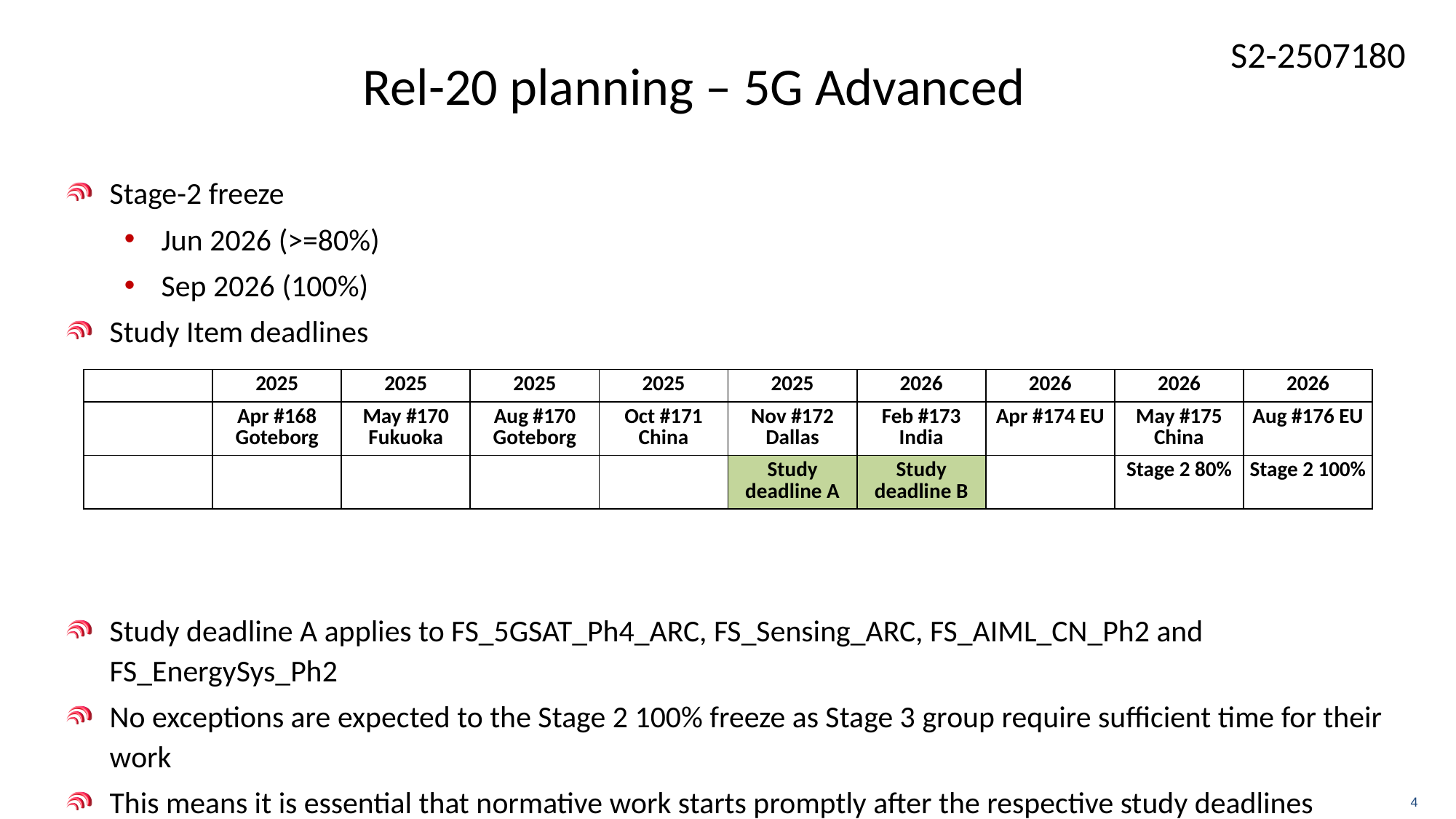

# Rel-20 planning – 5G Advanced
Stage-2 freeze
Jun 2026 (>=80%)
Sep 2026 (100%)
Study Item deadlines

Study deadline A applies to FS_5GSAT_Ph4_ARC, FS_Sensing_ARC, FS_AIML_CN_Ph2 and FS_EnergySys_Ph2
No exceptions are expected to the Stage 2 100% freeze as Stage 3 group require sufficient time for their work
This means it is essential that normative work starts promptly after the respective study deadlines
|  | 2025 | 2025 | 2025 | 2025 | 2025 | 2026 | 2026 | 2026 | 2026 |
| --- | --- | --- | --- | --- | --- | --- | --- | --- | --- |
|  | Apr #168 Goteborg | May #170 Fukuoka | Aug #170 Goteborg | Oct #171 China | Nov #172 Dallas | Feb #173 India | Apr #174 EU | May #175 China | Aug #176 EU |
|  |  |  |  |  | Study deadline A | Study deadline B |  | Stage 2 80% | Stage 2 100% |